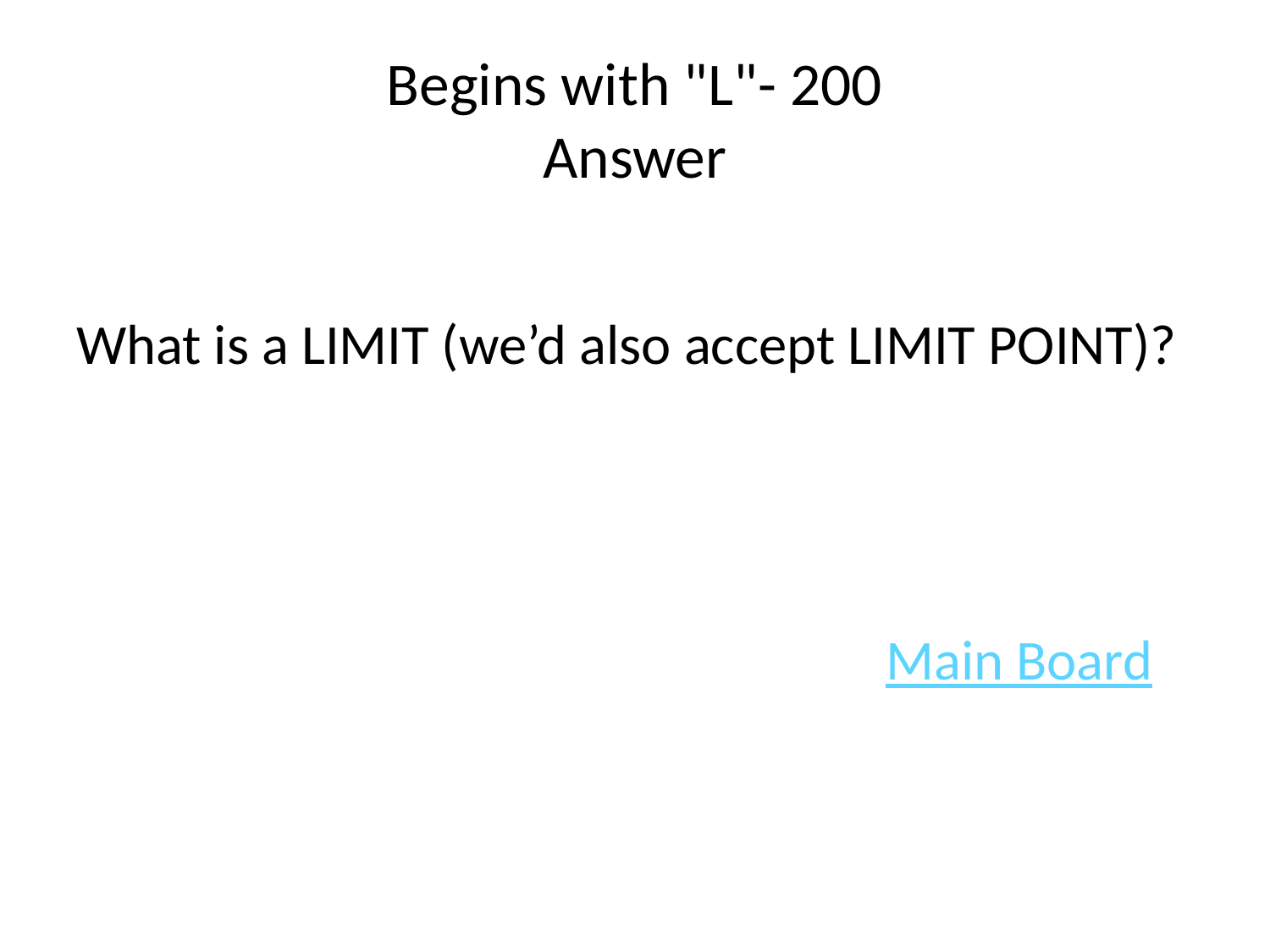

# Begins with "L"- 200 Answer

What is a LIMIT (we’d also accept LIMIT POINT)?

							Main Board